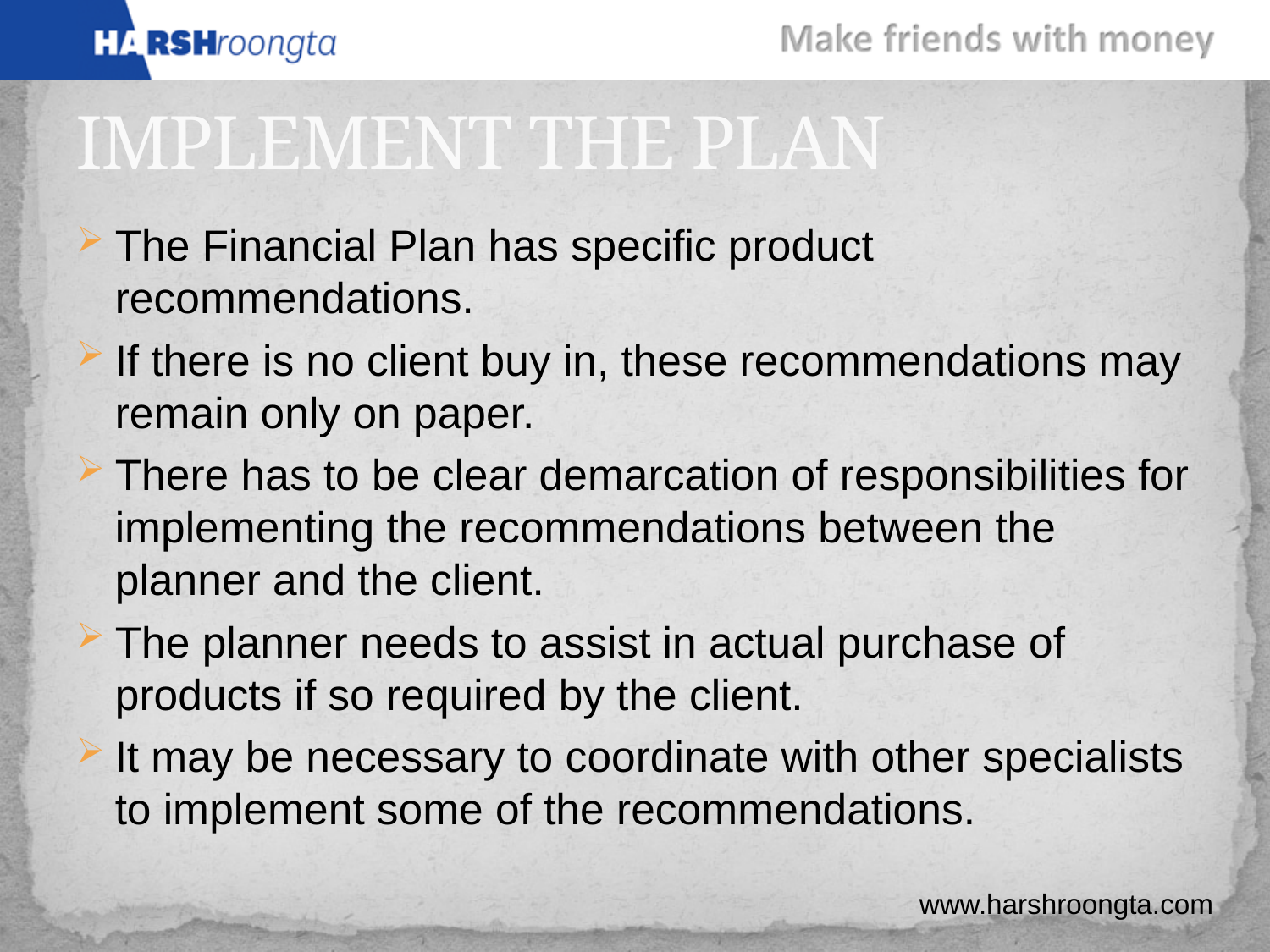

# IMPLEMENT THE PLAN
The Financial Plan has specific product recommendations.
If there is no client buy in, these recommendations may remain only on paper.
There has to be clear demarcation of responsibilities for implementing the recommendations between the planner and the client.
The planner needs to assist in actual purchase of products if so required by the client.
It may be necessary to coordinate with other specialists to implement some of the recommendations.